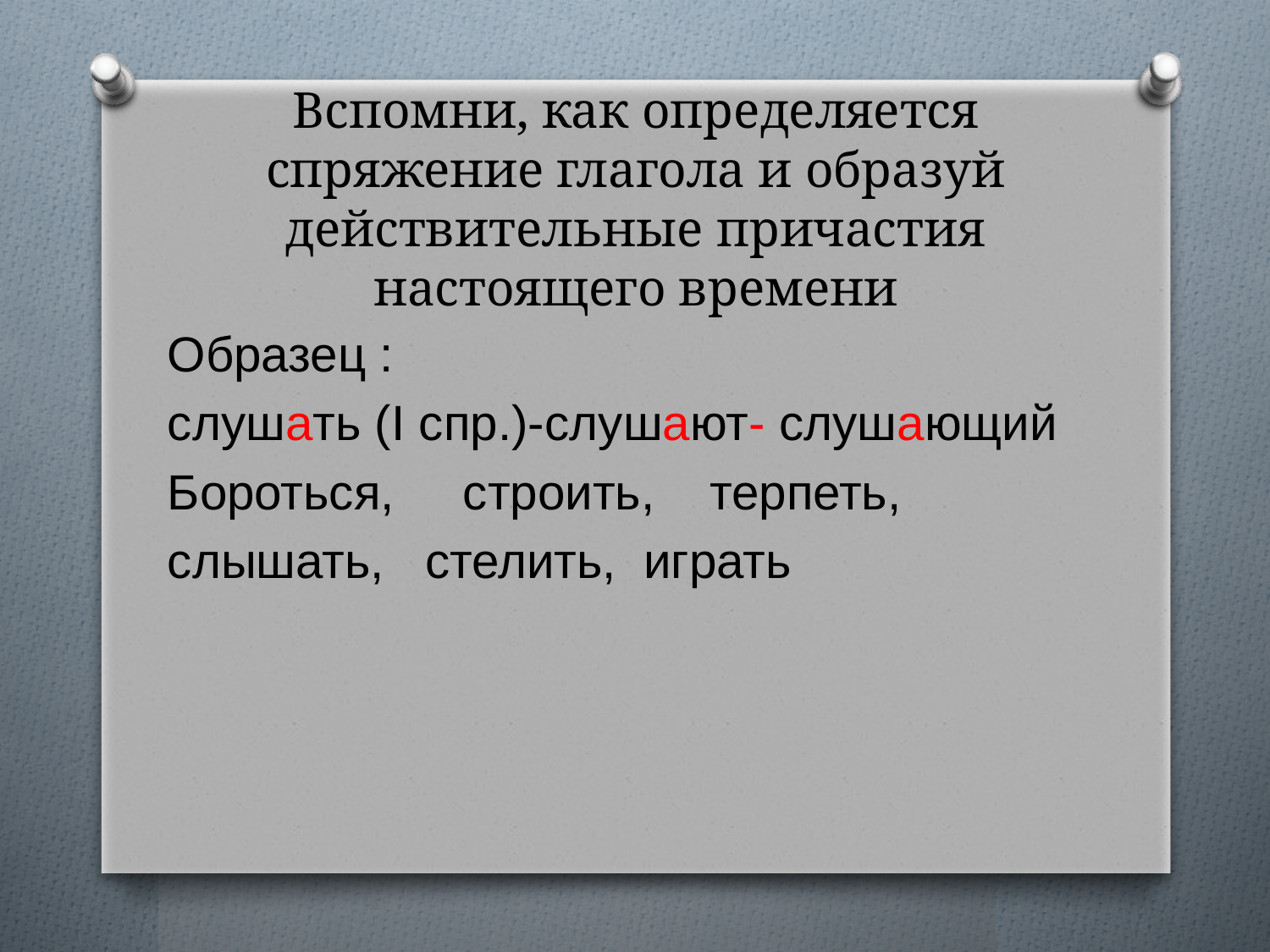

# Вспомни, как определяется спряжение глагола и образуй действительные причастия настоящего времени
Образец :
слушать (I спр.)-слушают- слушающий
Бороться,     строить,    терпеть,
слышать,   стелить,  играть